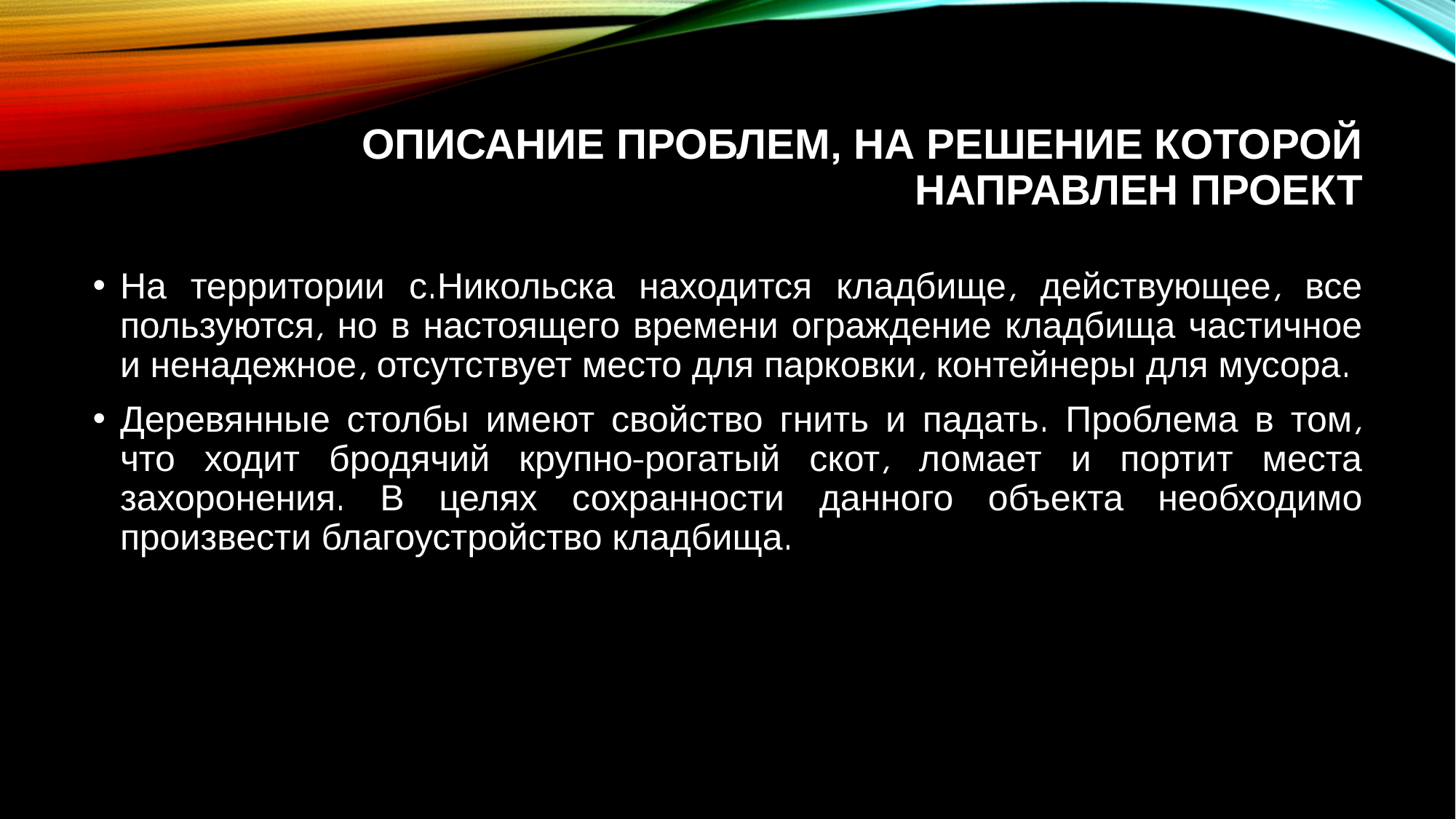

# Описание проблем, на решение которой направлен проект
На территории с.Никольска находится кладбище, действующее, все пользуются, но в настоящего времени ограждение кладбища частичное и ненадежное, отсутствует место для парковки, контейнеры для мусора.
Деревянные столбы имеют свойство гнить и падать. Проблема в том, что ходит бродячий крупно-рогатый скот, ломает и портит места захоронения. В целях сохранности данного объекта необходимо произвести благоустройство кладбища.